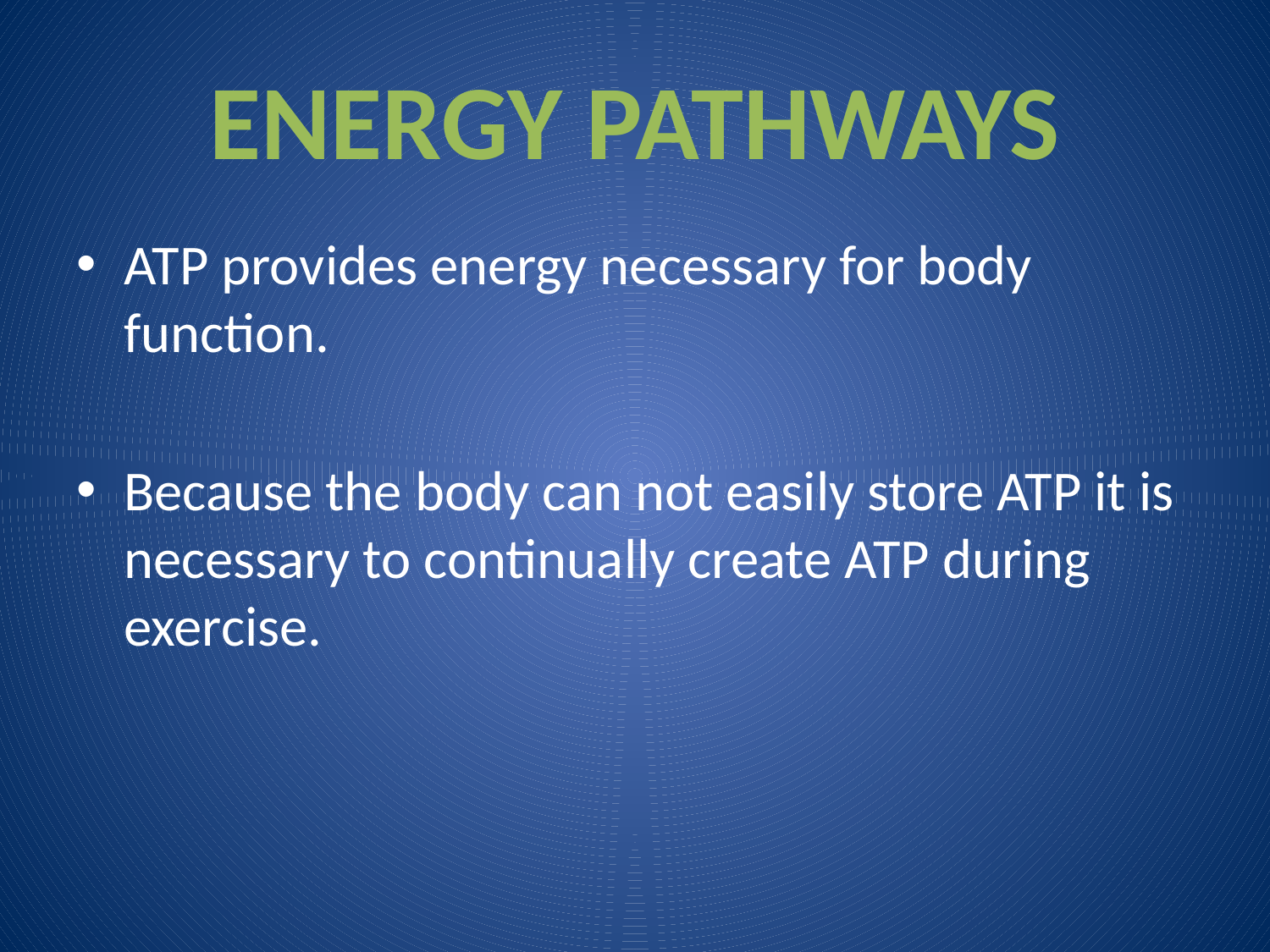

# ENERGY PATHWAYS
ATP provides energy necessary for body function.

Because the body can not easily store ATP it is necessary to continually create ATP during exercise.